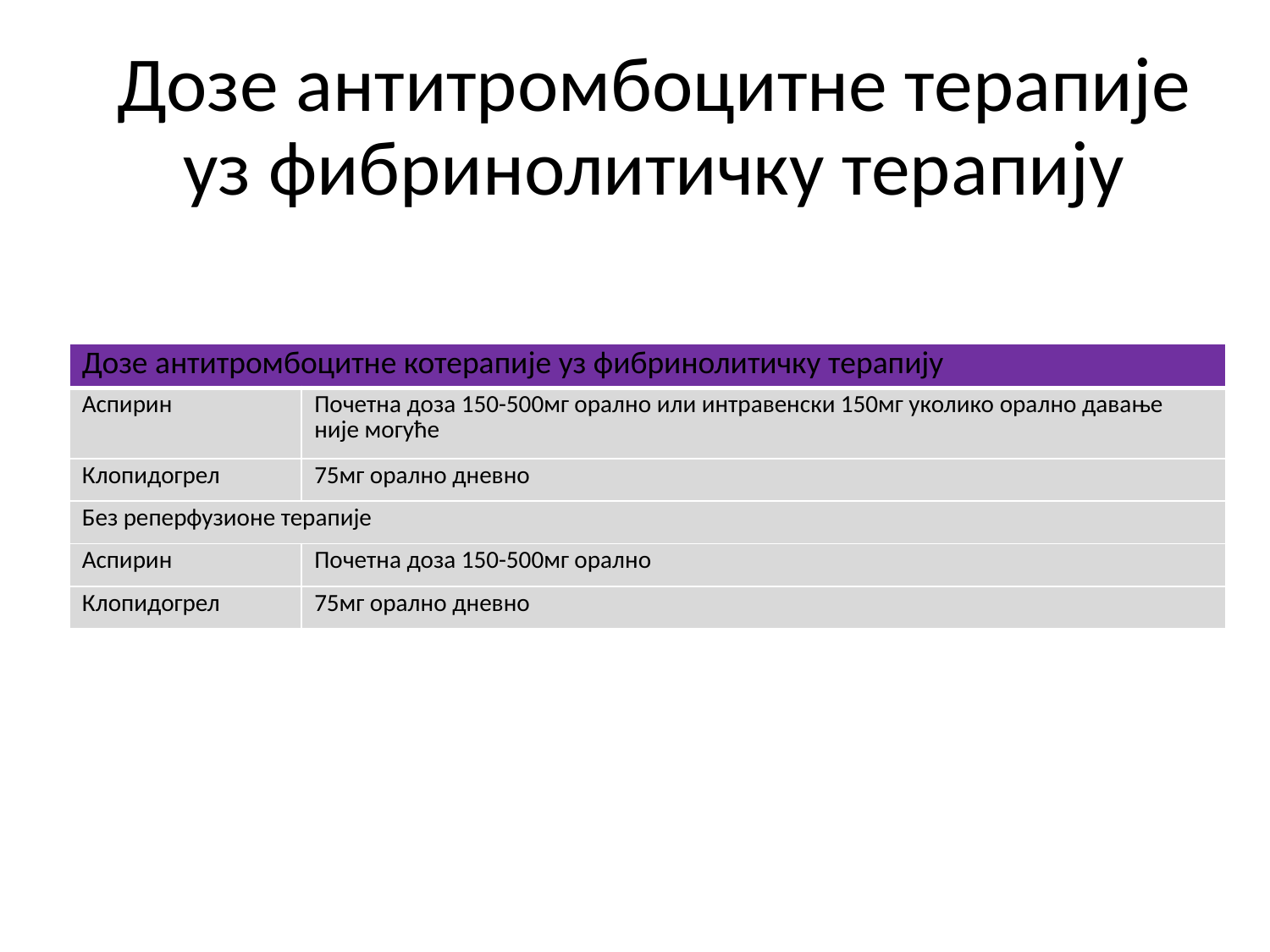

# Дозе антитромбоцитне терапије уз фибринолитичку терапију
| Дозе антитромбоцитне котерапије уз фибринолитичку терапију |  |
| --- | --- |
| Аспирин | Почетна доза 150-500мг орално или интравенски 150мг уколико орално давање није могуће |
| Клопидогрел | 75мг орално дневно |
| Без реперфузионе терапије |  |
| Аспирин | Почетна доза 150-500мг орално |
| Клопидогрел | 75мг орално дневно |